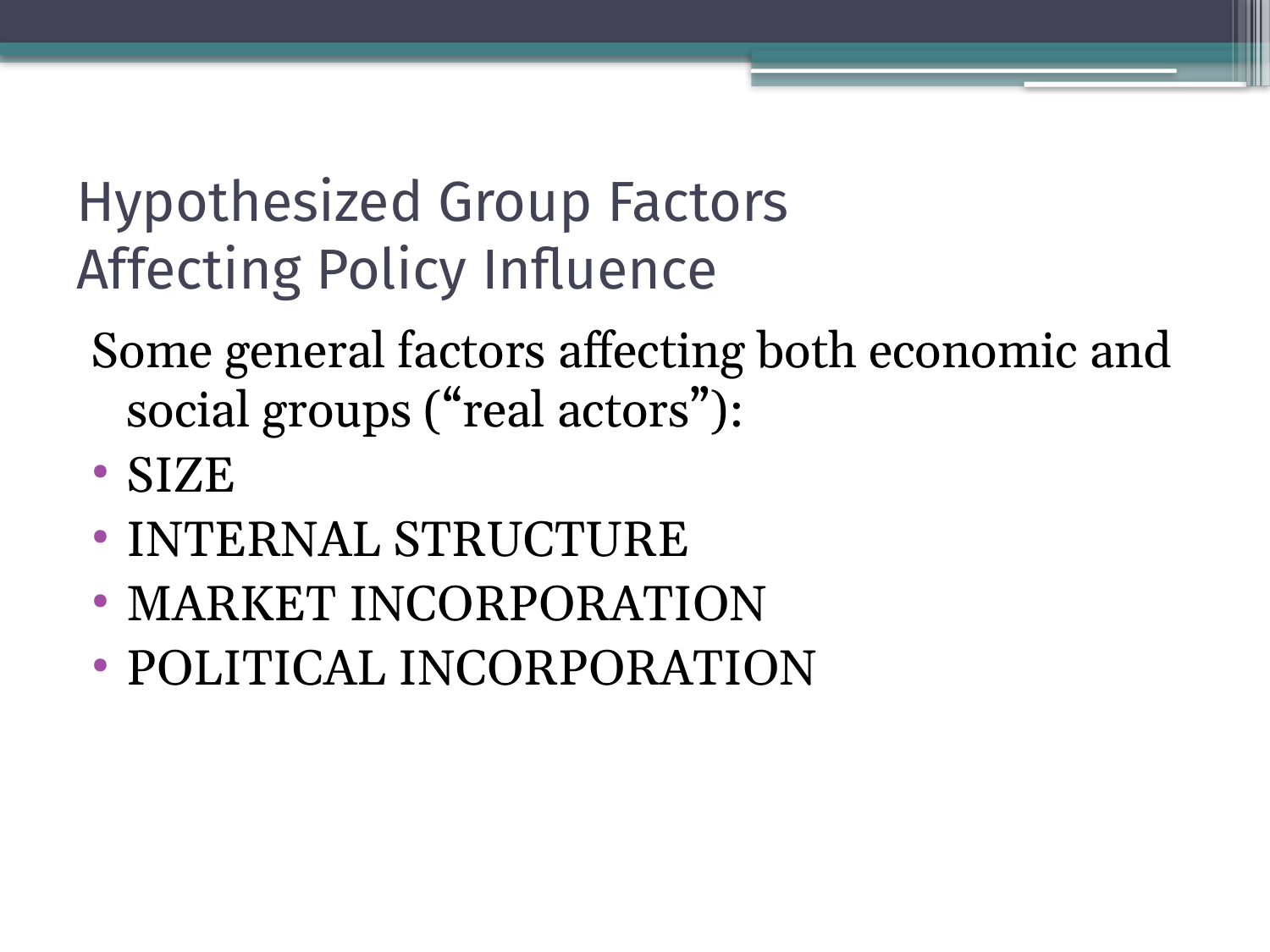

# Hypothesized Group Factors Affecting Policy Influence
Some general factors affecting both economic and social groups (“real actors”):
SIZE
INTERNAL STRUCTURE
MARKET INCORPORATION
POLITICAL INCORPORATION